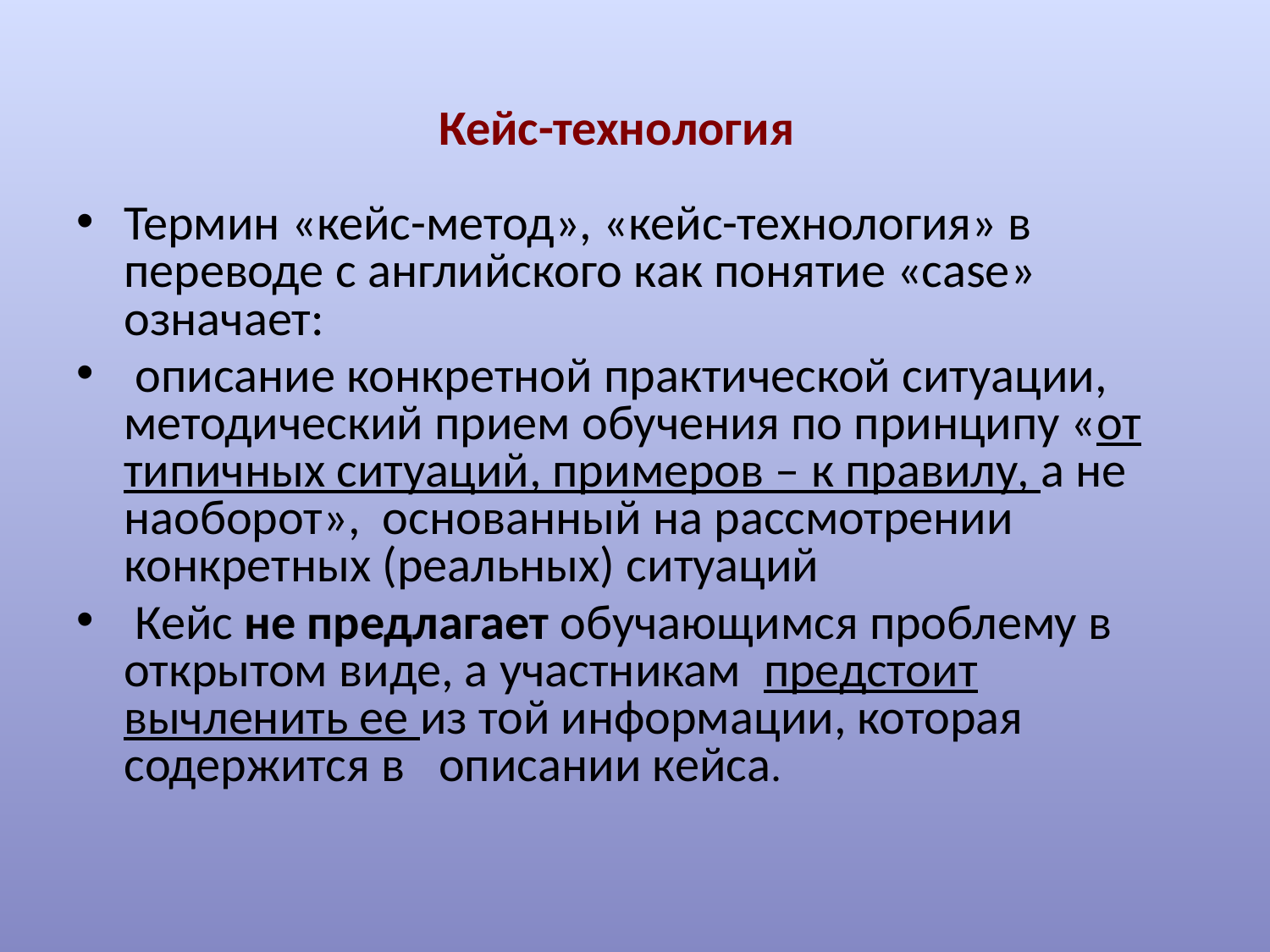

Кейс-технология
Термин «кейс-метод», «кейс-технология» в переводе с английского как понятие «case» означает:
 описание конкретной практической ситуации, методический прием обучения по принципу «от типичных ситуаций, примеров – к правилу, а не наоборот»,  основанный на рассмотрении конкретных (реальных) ситуаций
 Кейс не предлагает обучающимся проблему в открытом виде, а участникам  предстоит вычленить ее из той информации, которая содержится в   описании кейса.